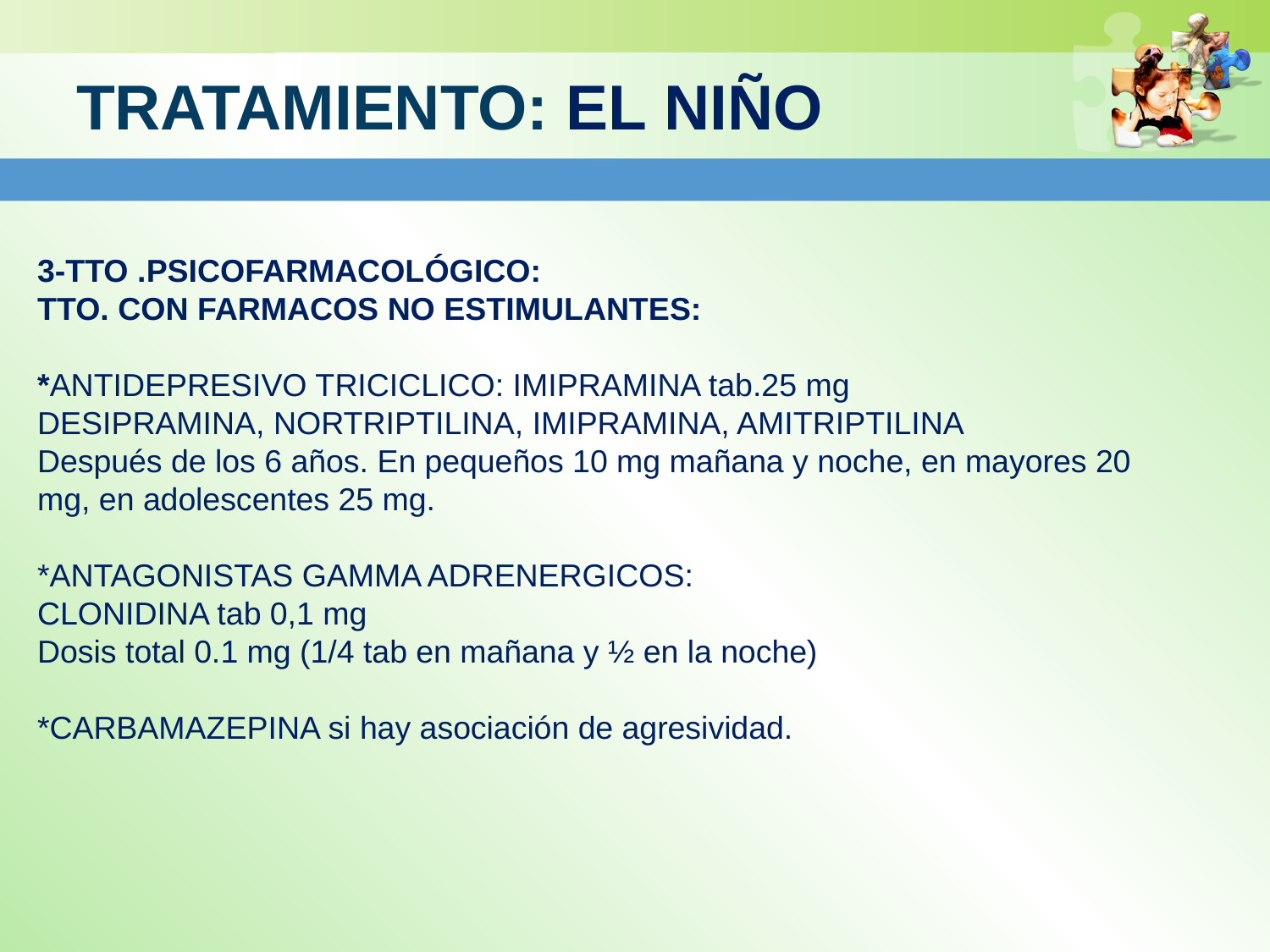

# TRATAMIENTO: EL NIÑO

3-TTO .PSICOFARMACOLÓGICO:
TTO. CON FARMACOS NO ESTIMULANTES:

*ANTIDEPRESIVO TRICICLICO: IMIPRAMINA tab.25 mg
DESIPRAMINA, NORTRIPTILINA, IMIPRAMINA, AMITRIPTILINA
Después de los 6 años. En pequeños 10 mg mañana y noche, en mayores 20 mg, en adolescentes 25 mg.

*ANTAGONISTAS GAMMA ADRENERGICOS:
CLONIDINA tab 0,1 mg
Dosis total 0.1 mg (1/4 tab en mañana y ½ en la noche)

*CARBAMAZEPINA si hay asociación de agresividad.